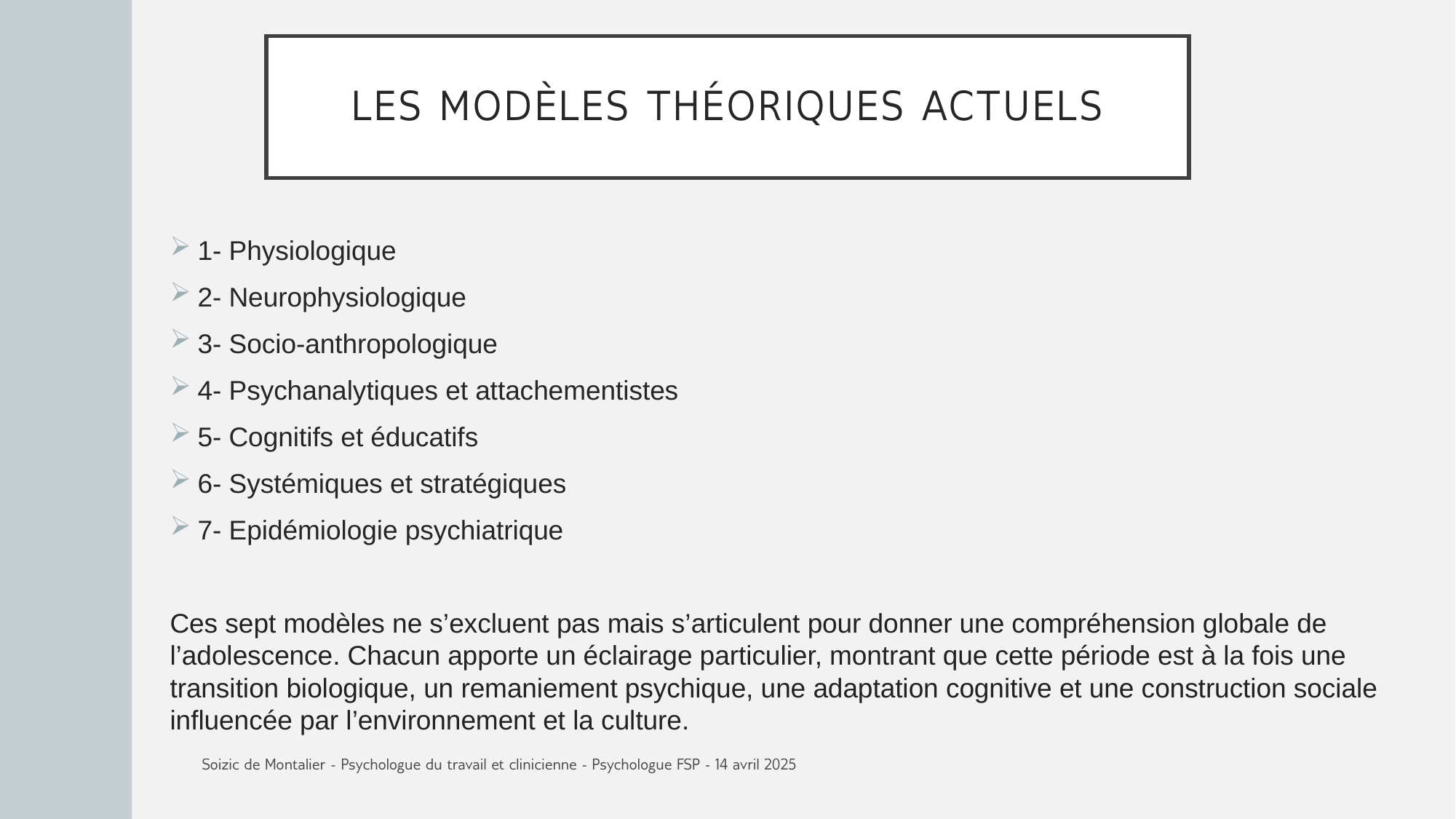

# Les modèles théoriques actuels
1- Physiologique
2- Neurophysiologique
3- Socio-anthropologique
4- Psychanalytiques et attachementistes
5- Cognitifs et éducatifs
6- Systémiques et stratégiques
7- Epidémiologie psychiatrique

Ces sept modèles ne s’excluent pas mais s’articulent pour donner une compréhension globale de l’adolescence. Chacun apporte un éclairage particulier, montrant que cette période est à la fois une transition biologique, un remaniement psychique, une adaptation cognitive et une construction sociale influencée par l’environnement et la culture.

Soizic de Montalier - Psychologue du travail et clinicienne - Psychologue FSP - 14 avril 2025